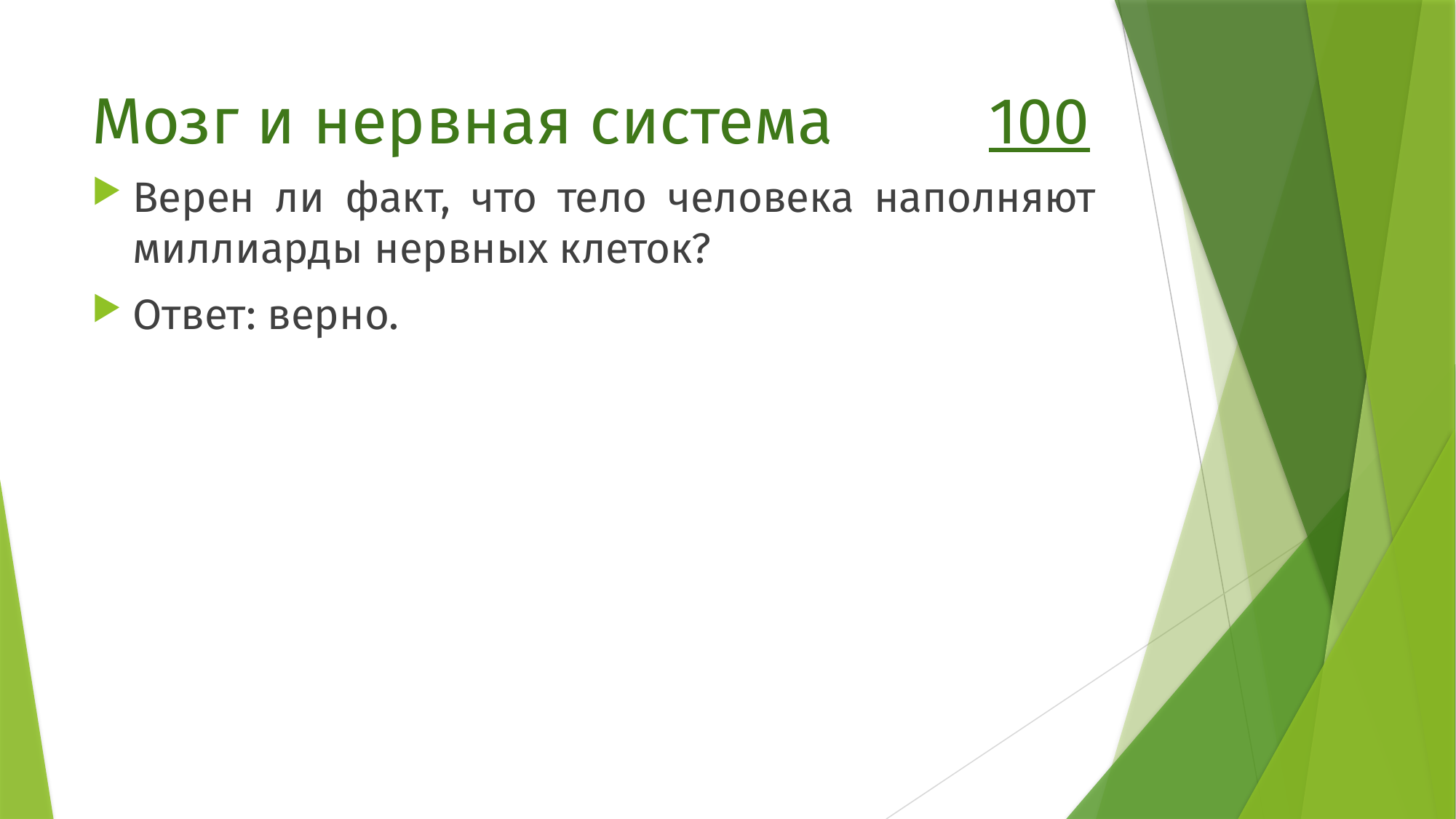

# Мозг и нервная система         100
Верен ли факт, что тело человека наполняют миллиарды нервных клеток?
Ответ: верно.